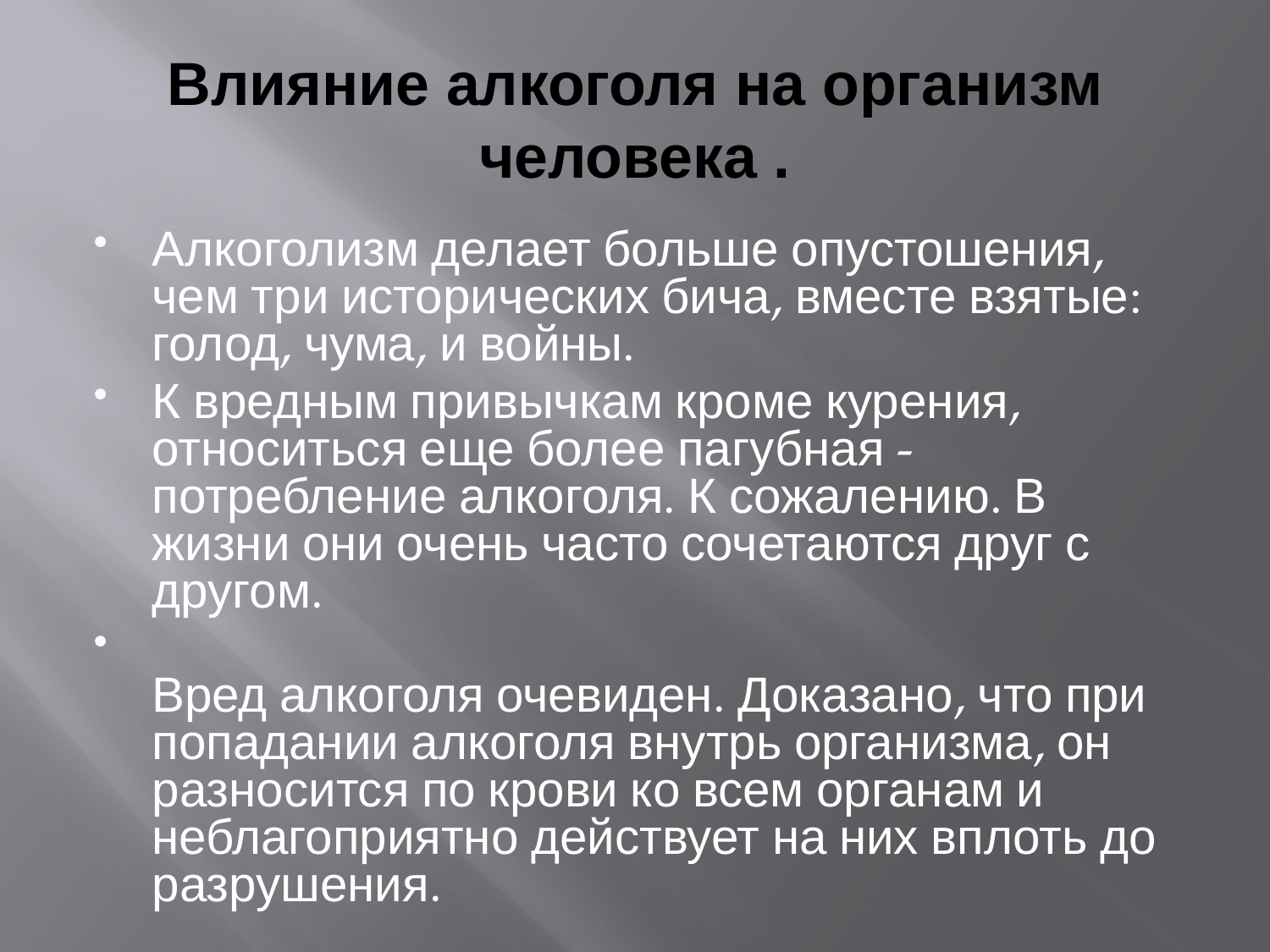

# Влияние алкоголя на организм человека .
Алкоголизм делает больше опустошения,
чем три исторических бича, вместе взятые:
голод, чума, и войны.
К вредным привычкам кроме курения, относиться еще более пагубная - потребление алкоголя. К сожалению. В жизни они очень часто сочетаются друг с другом.
Вред алкоголя очевиден. Доказано, что при попадании алкоголя внутрь организма, он разносится по крови ко всем органам и неблагоприятно действует на них вплоть до разрушения.